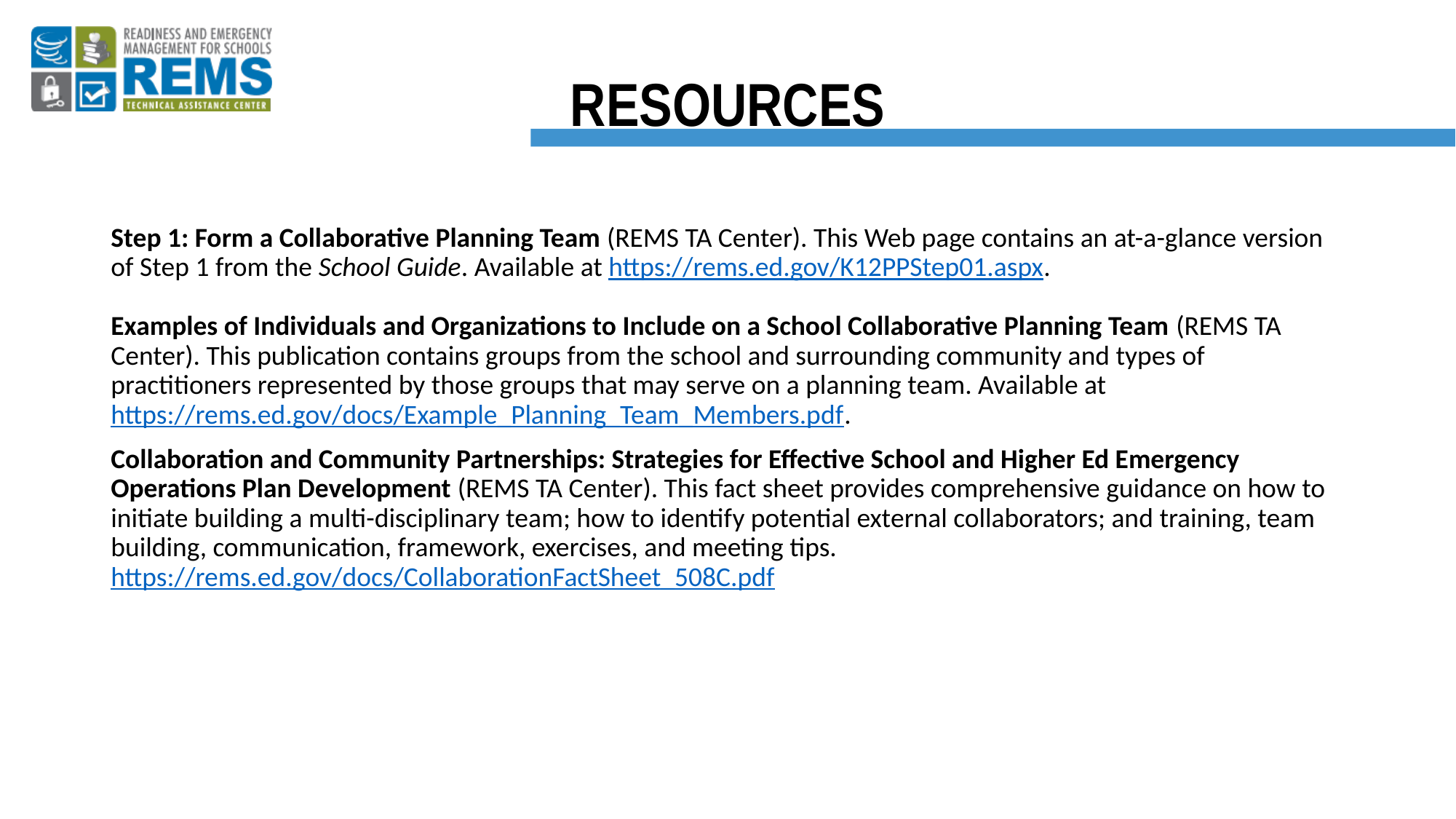

# RESOURCES

Step 1: Form a Collaborative Planning Team (REMS TA Center). This Web page contains an at-a-glance version of Step 1 from the School Guide. Available at https://rems.ed.gov/K12PPStep01.aspx.

Examples of Individuals and Organizations to Include on a School Collaborative Planning Team (REMS TA Center). This publication contains groups from the school and surrounding community and types of practitioners represented by those groups that may serve on a planning team. Available at https://rems.ed.gov/docs/Example_Planning_Team_Members.pdf.
Collaboration and Community Partnerships: Strategies for Effective School and Higher Ed Emergency Operations Plan Development (REMS TA Center). This fact sheet provides comprehensive guidance on how to initiate building a multi-disciplinary team; how to identify potential external collaborators; and training, team building, communication, framework, exercises, and meeting tips. https://rems.ed.gov/docs/CollaborationFactSheet_508C.pdf